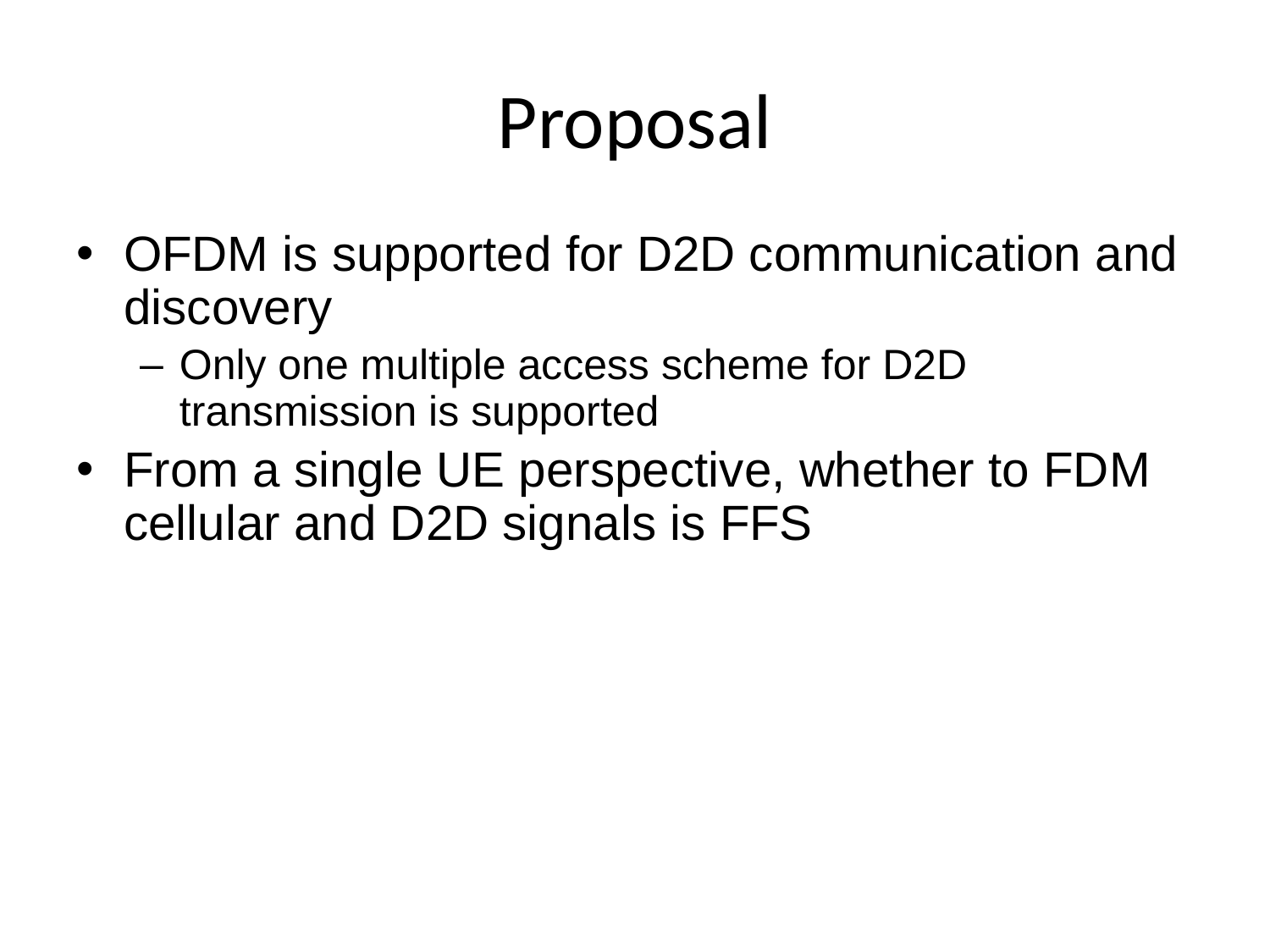

# Proposal
OFDM is supported for D2D communication and discovery
Only one multiple access scheme for D2D transmission is supported
From a single UE perspective, whether to FDM cellular and D2D signals is FFS